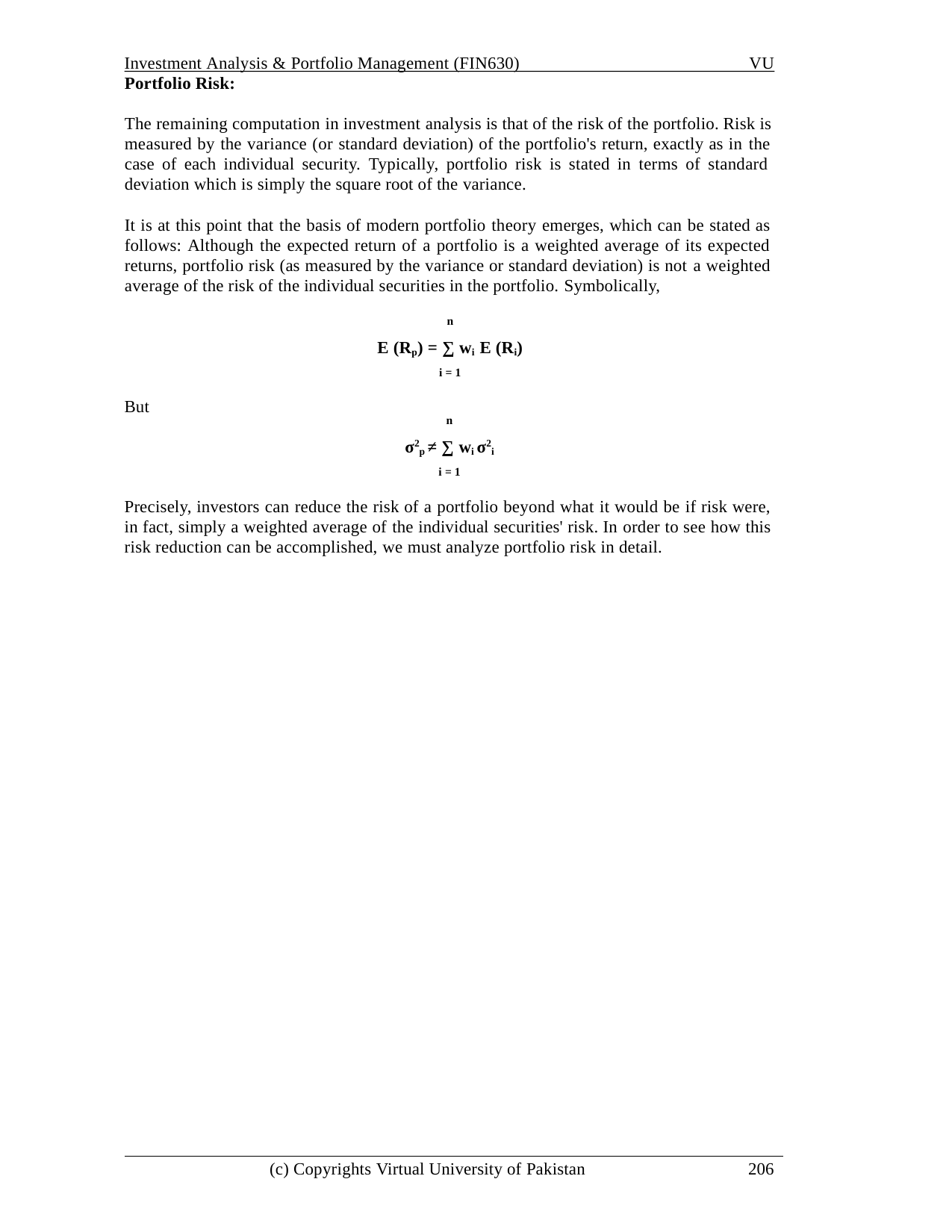

Investment Analysis & Portfolio Management (FIN630)
VU
Portfolio Risk:

The remaining computation in investment analysis is that of the risk of the portfolio. Risk is  measured by the variance (or standard deviation) of the portfolio's return, exactly as in the  case of each individual security. Typically, portfolio risk is stated in terms of standard  deviation which is simply the square root of the variance.

It is at this point that the basis of modern portfolio theory emerges, which can be stated as  follows: Although the expected return of a portfolio is a weighted average of its expected  returns, portfolio risk (as measured by the variance or standard deviation) is not a weighted  average of the risk of the individual securities in the portfolio. Symbolically,

n
E (Rp) = ∑ wi  E (Ri)
i = 1

But
n
σ2p ≠ ∑ wi σ2i
i = 1
Precisely, investors can reduce the risk of a portfolio beyond what it would be if risk were,  in fact, simply a weighted average of the individual securities' risk. In order to see how this  risk reduction can be accomplished, we must analyze portfolio risk in detail.
(c) Copyrights Virtual University of Pakistan
206